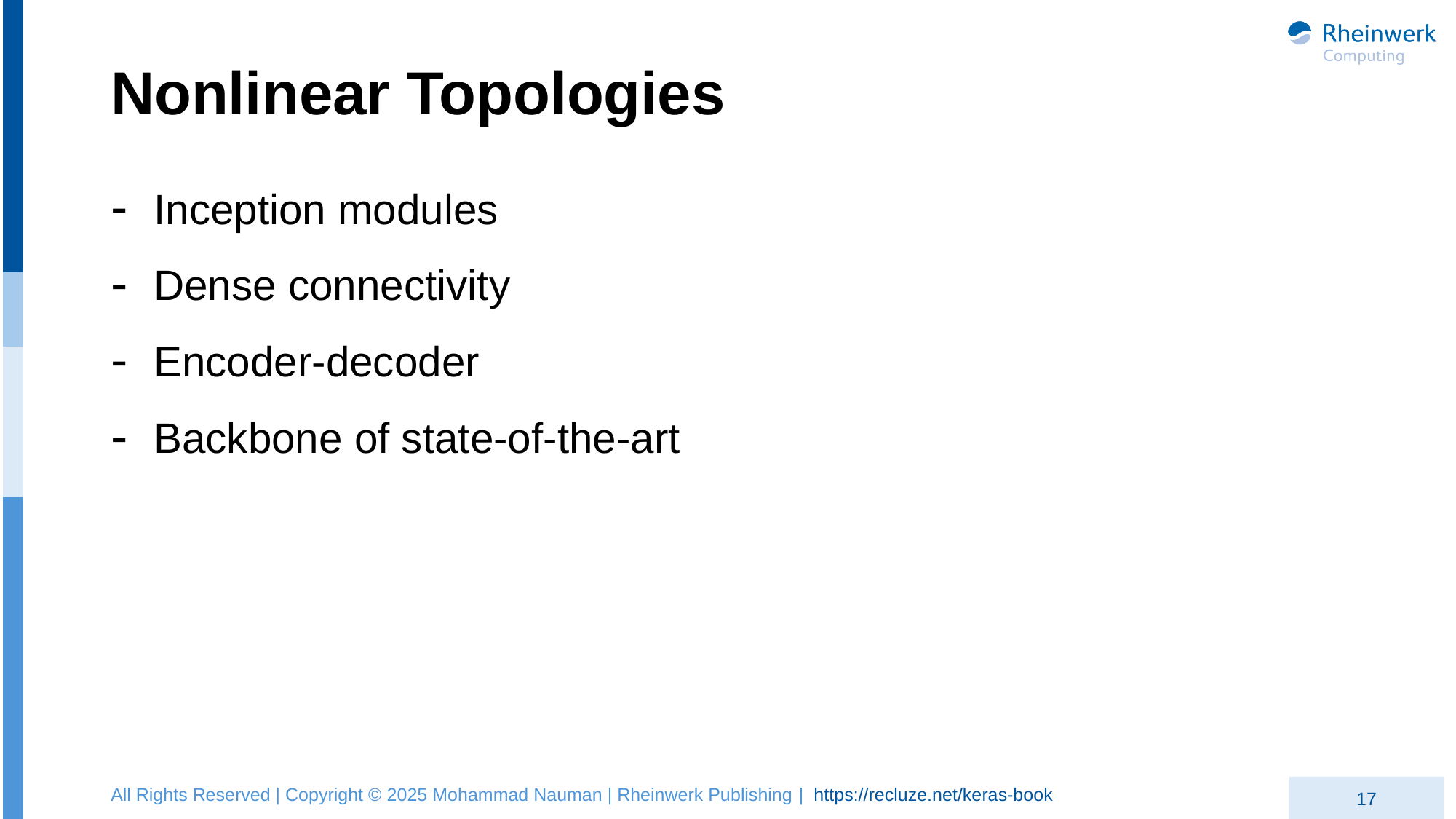

# Nonlinear Topologies
Inception modules
Dense connectivity
Encoder-decoder
Backbone of state-of-the-art